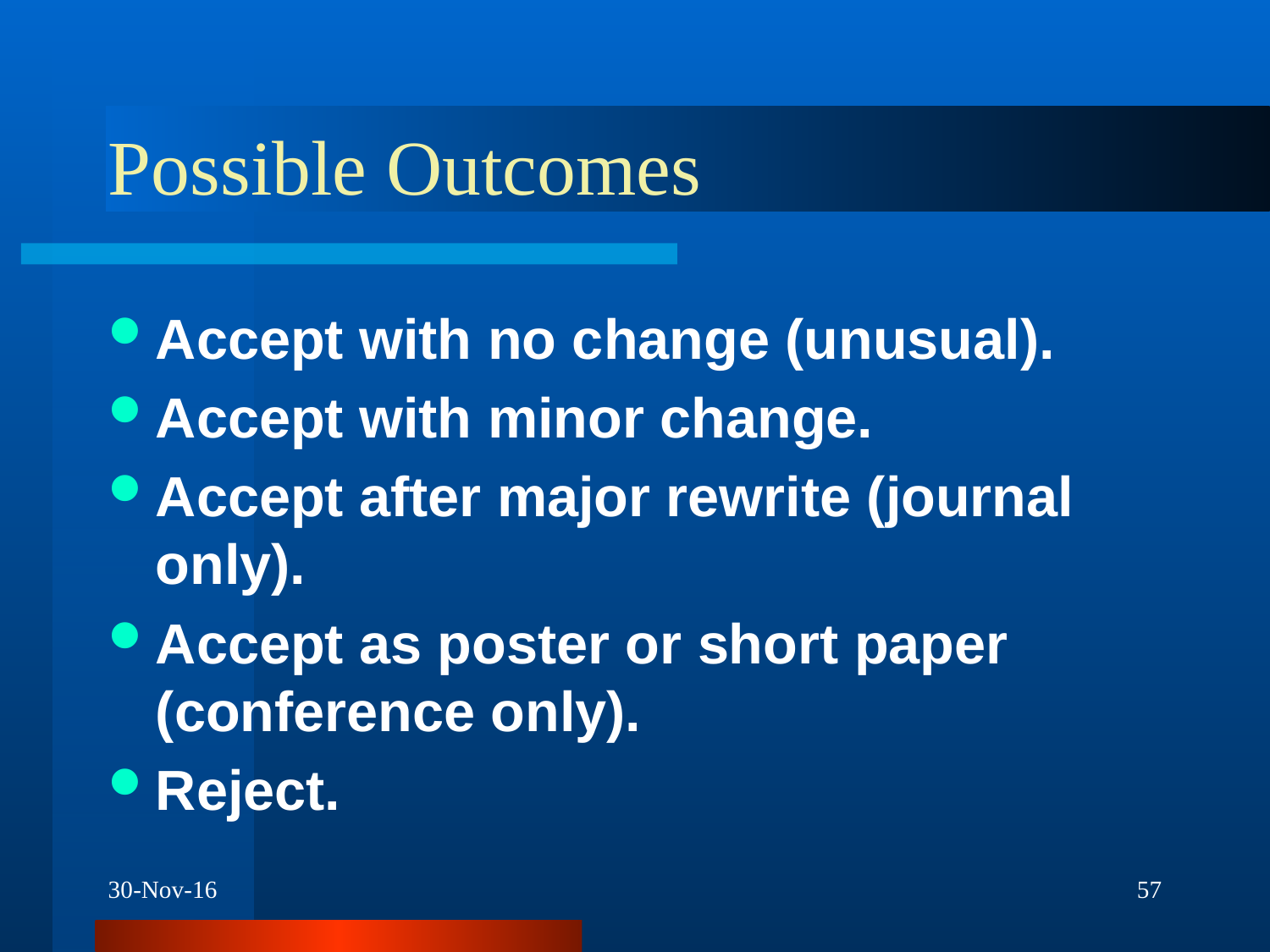

# Possible Outcomes
Accept with no change (unusual).
Accept with minor change.
Accept after major rewrite (journal only).
Accept as poster or short paper (conference only).
Reject.
30-Nov-16
57